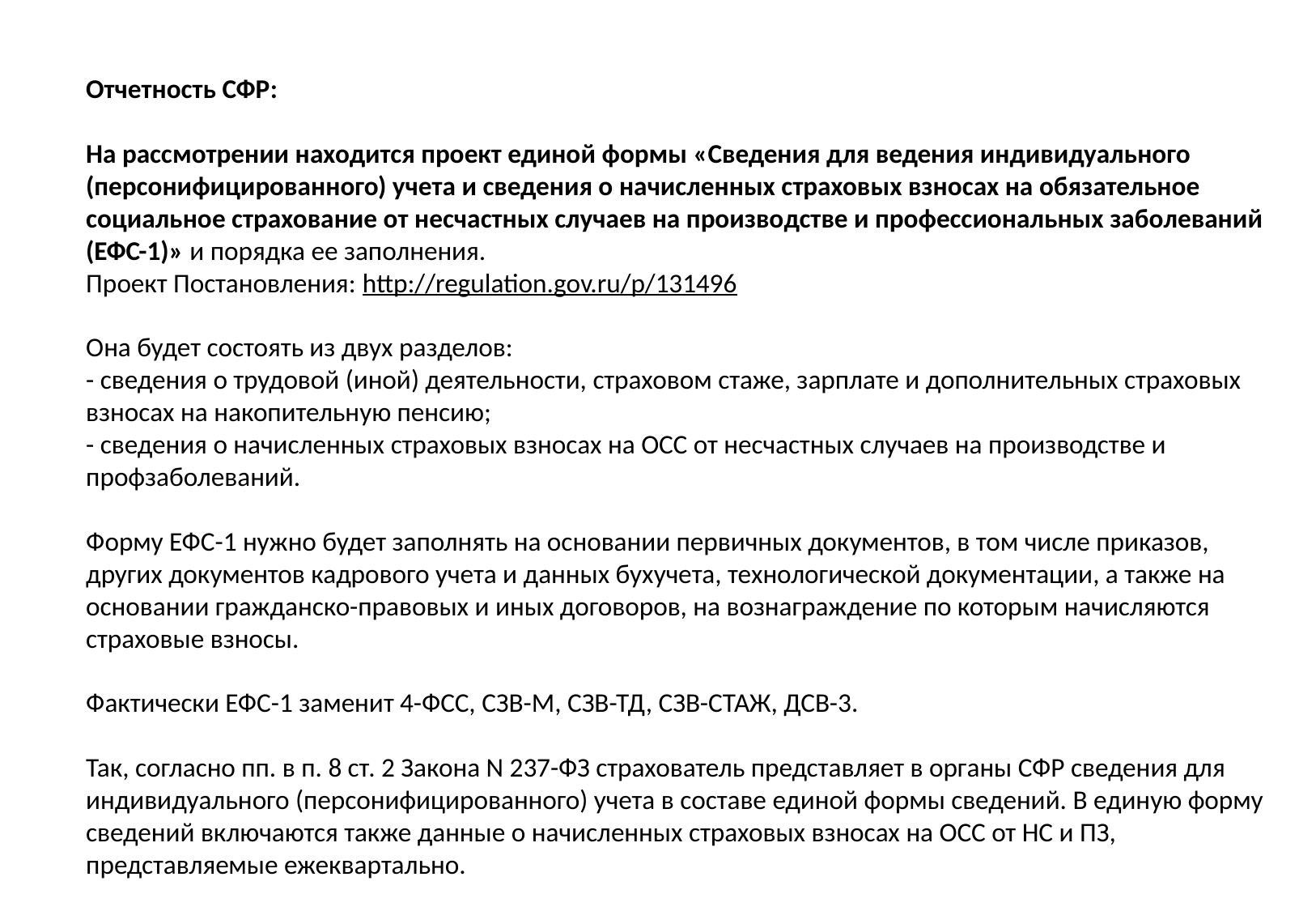

Отчетность СФР:

На рассмотрении находится проект единой формы «Сведения для ведения индивидуального (персонифицированного) учета и сведения о начисленных страховых взносах на обязательное социальное страхование от несчастных случаев на производстве и профессиональных заболеваний (ЕФС-1)» и порядка ее заполнения.
Проект Постановления: http://regulation.gov.ru/p/131496

Она будет состоять из двух разделов:
- сведения о трудовой (иной) деятельности, страховом стаже, зарплате и дополнительных страховых взносах на накопительную пенсию;
- сведения о начисленных страховых взносах на ОСС от несчастных случаев на производстве и профзаболеваний.

Форму ЕФС-1 нужно будет заполнять на основании первичных документов, в том числе приказов, других документов кадрового учета и данных бухучета, технологической документации, а также на основании гражданско-правовых и иных договоров, на вознаграждение по которым начисляются страховые взносы.

Фактически ЕФС-1 заменит 4-ФСС, СЗВ-М, СЗВ-ТД, СЗВ-СТАЖ, ДСВ-3.

Так, согласно пп. в п. 8 ст. 2 Закона N 237-ФЗ страхователь представляет в органы СФР сведения для индивидуального (персонифицированного) учета в составе единой формы сведений. В единую форму сведений включаются также данные о начисленных страховых взносах на ОСС от НС и ПЗ, представляемые ежеквартально.